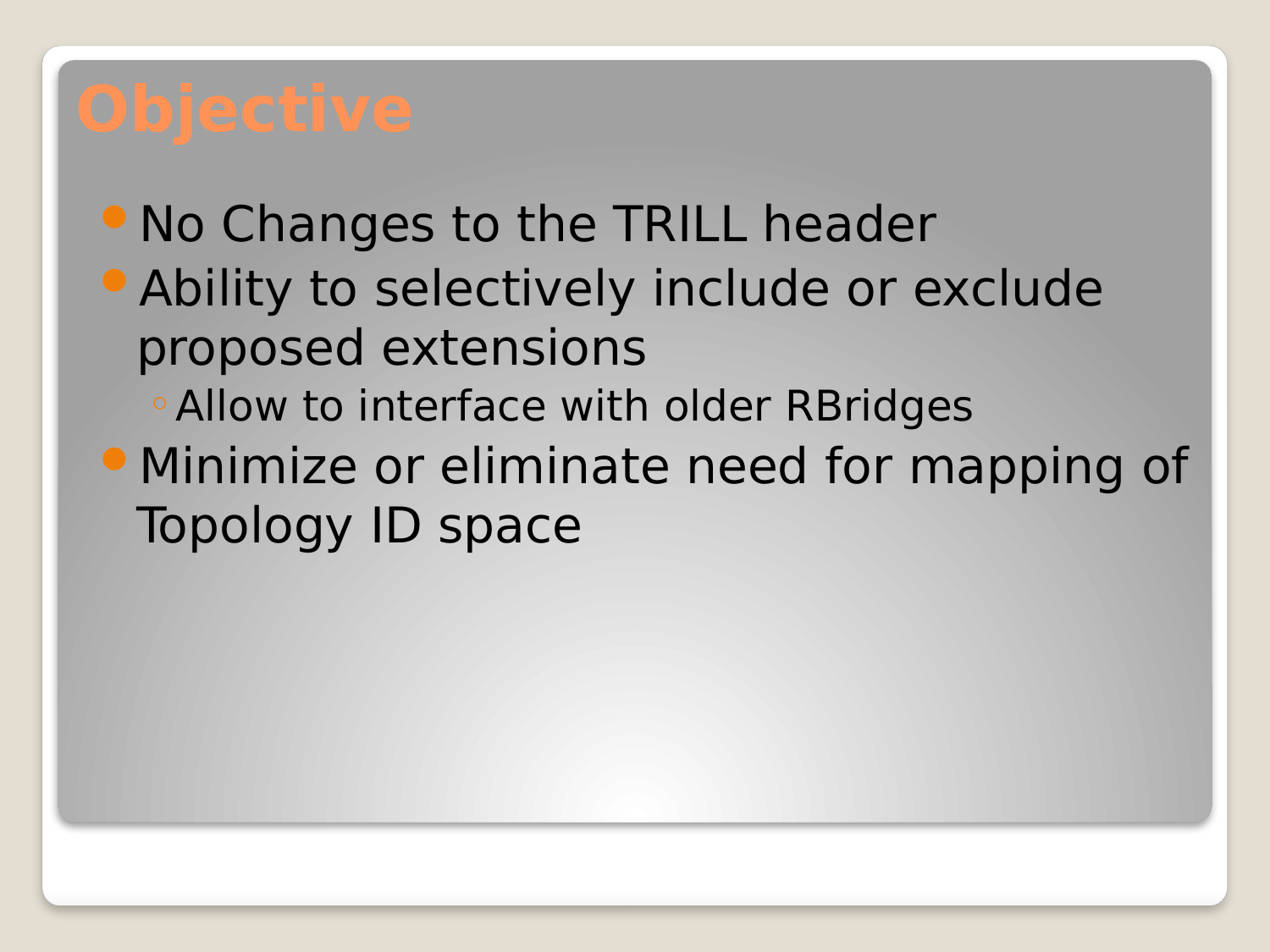

# Objective
No Changes to the TRILL header
Ability to selectively include or exclude proposed extensions
Allow to interface with older RBridges
Minimize or eliminate need for mapping of Topology ID space